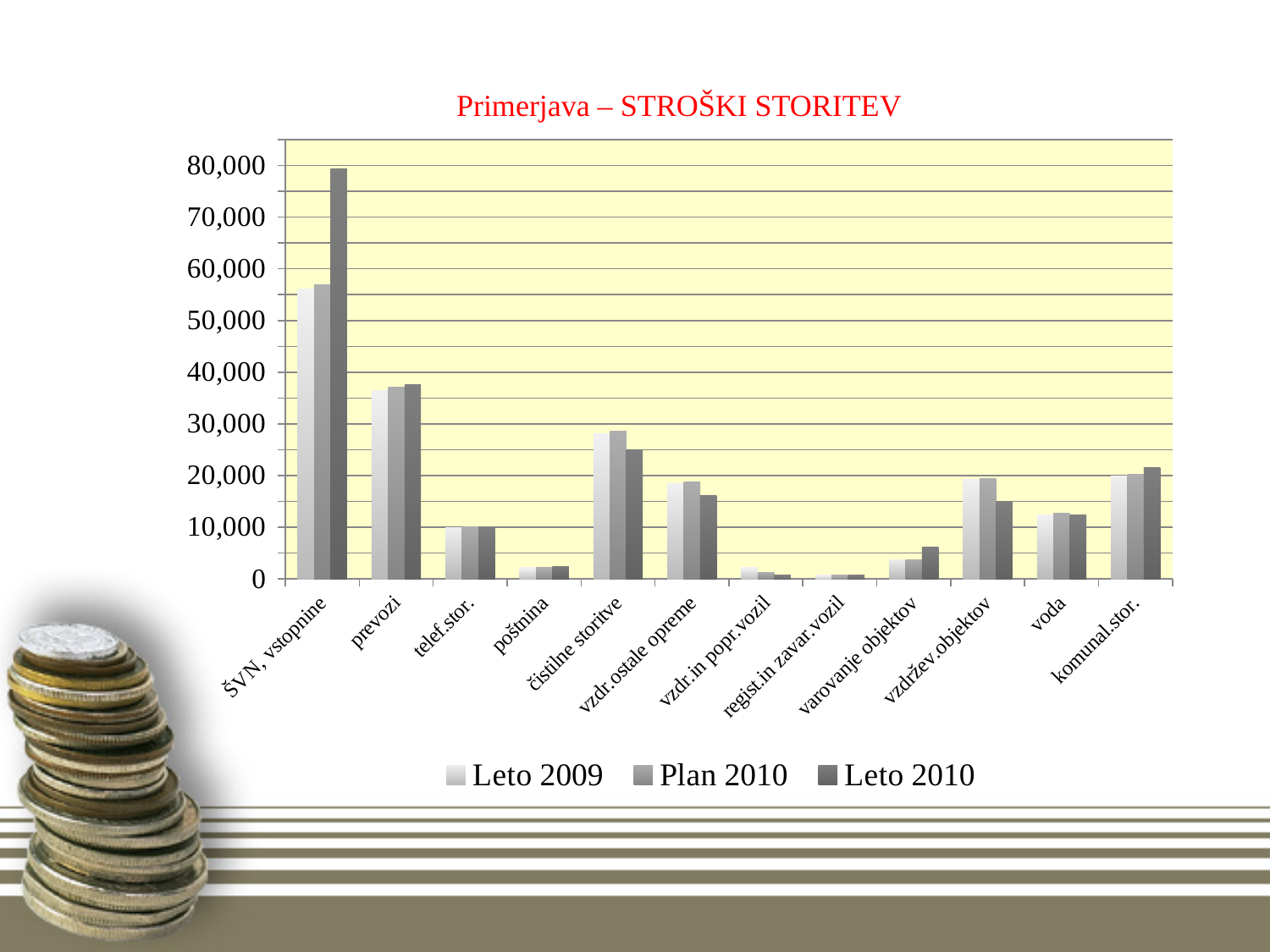

### Chart

| Category | Leto 2009 | Plan 2010 | Leto 2010 |
|---|---|---|---|
| ŠVN, vstopnine | 56017.0 | 56913.27 | 79366.73 |
| prevozi | 36519.020000000004 | 37103.32 | 37545.65 |
| telef.stor. | 9962.2 | 10121.6 | 9915.51 |
| poštnina | 2129.23 | 2163.3 | 2356.88 |
| čistilne storitve | 28084.480000000003 | 28533.829999999998 | 24964.95 |
| vzdr.ostale opreme | 18388.649999999998 | 18682.86 | 16189.16 |
| vzdr.in popr.vozil | 2179.12 | 1200.0 | 755.91 |
| regist.in zavar.vozil | 798.75 | 811.53 | 714.25 |
| varovanje objektov | 3681.22 | 3740.12 | 6173.89 |
| vzdržev.objektov | 19164.0 | 19470.62 | 15044.47 |
| voda | 12434.88 | 12633.84 | 12416.220000000001 |
| komunal.stor. | 19977.88 | 20297.53 | 21500.34 |
# Primerjava – STROŠKI STORITEV